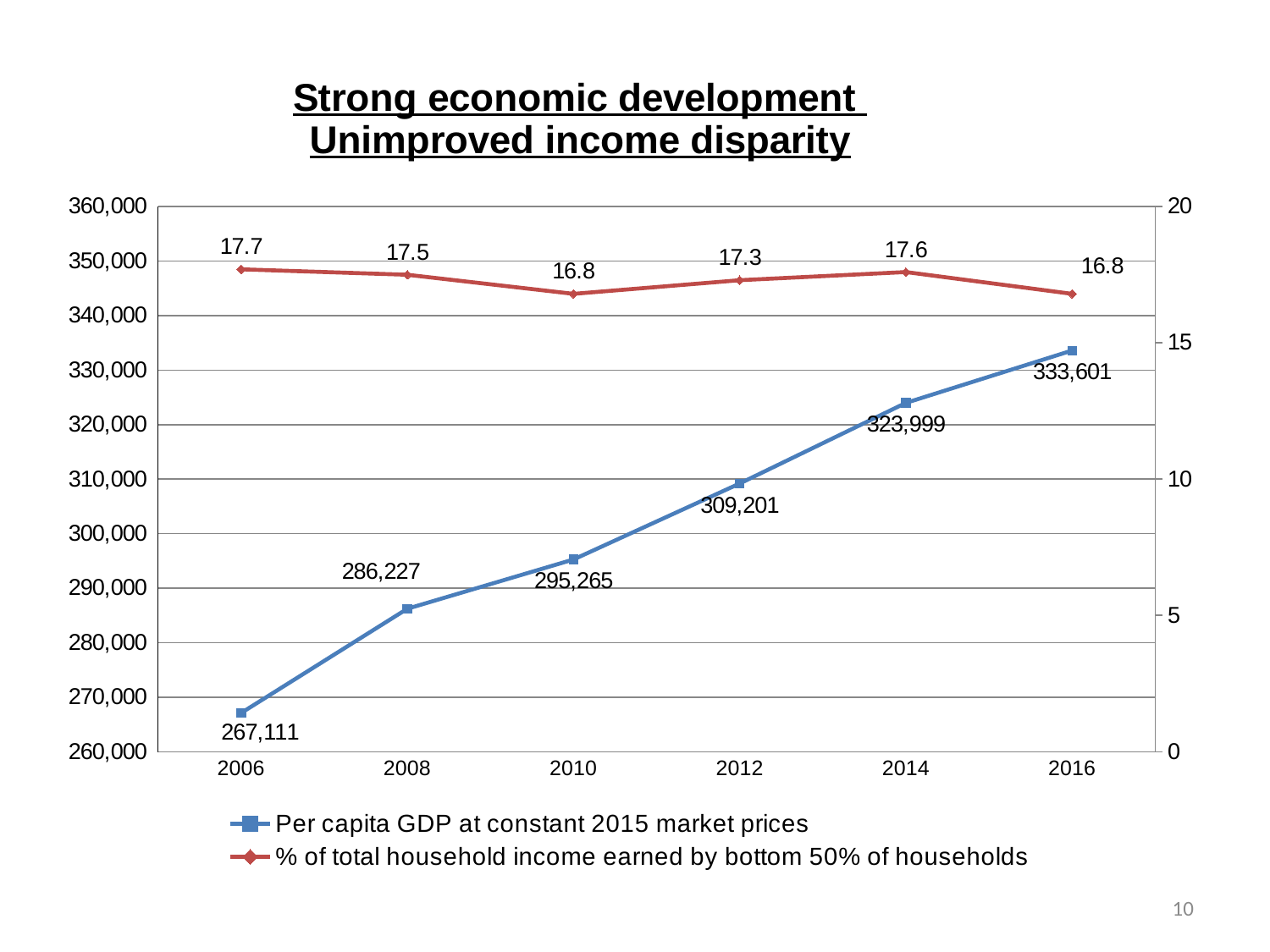

### Chart: Strong economic development
Unimproved income disparity

| Category | Per capita GDP at constant 2015 market prices  | % of total household income earned by bottom 50% of households |
|---|---|---|
| 2006 | 267111.0 | 17.7 |
| 2008 | 286227.0 | 17.5 |
| 2010 | 295265.0 | 16.8 |
| 2012 | 309201.0 | 17.3 |
| 2014 | 323999.0 | 17.6 |
| 2016 | 333601.0 | 16.8 |
10